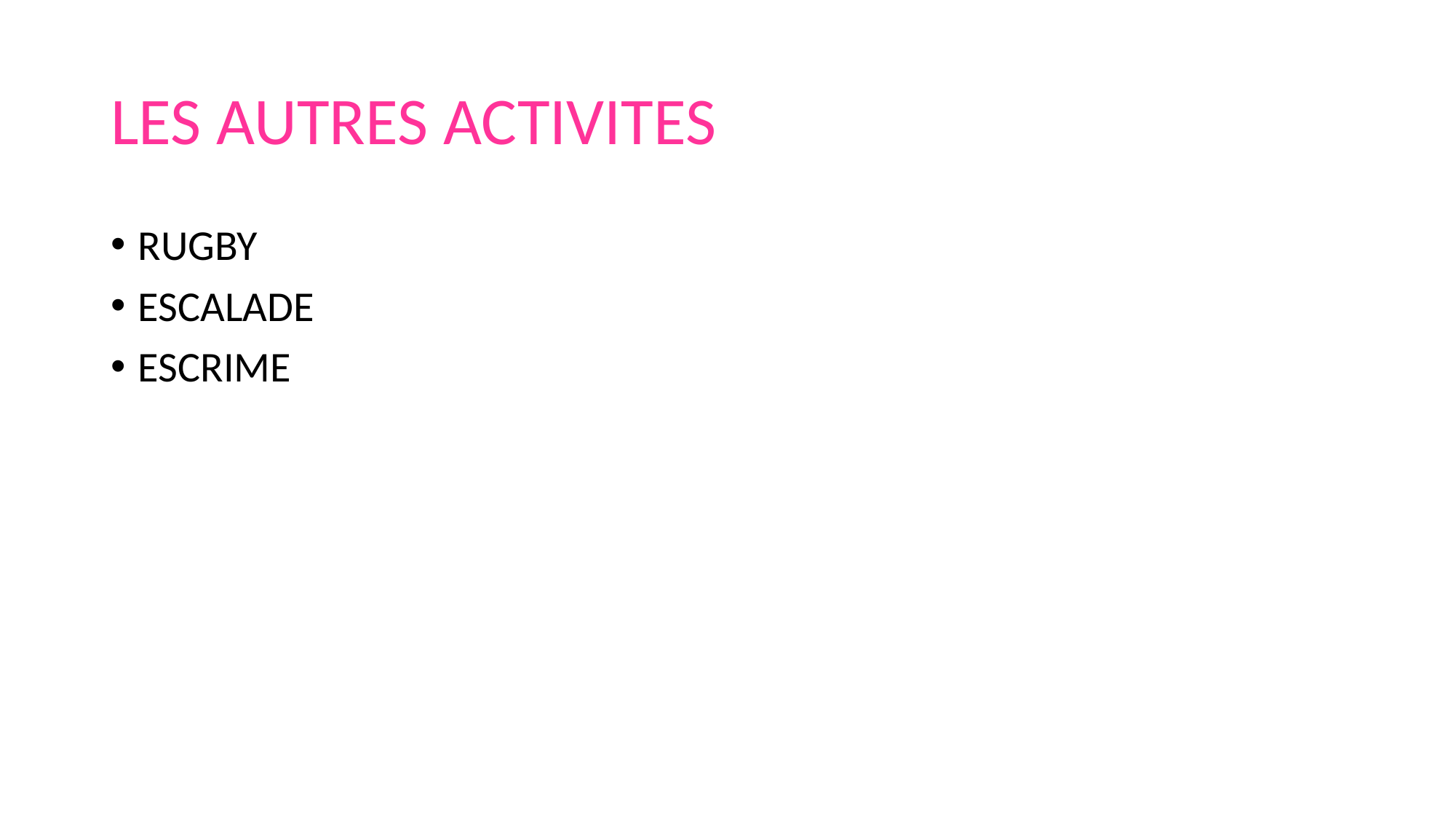

# LES AUTRES ACTIVITES
RUGBY
ESCALADE
ESCRIME